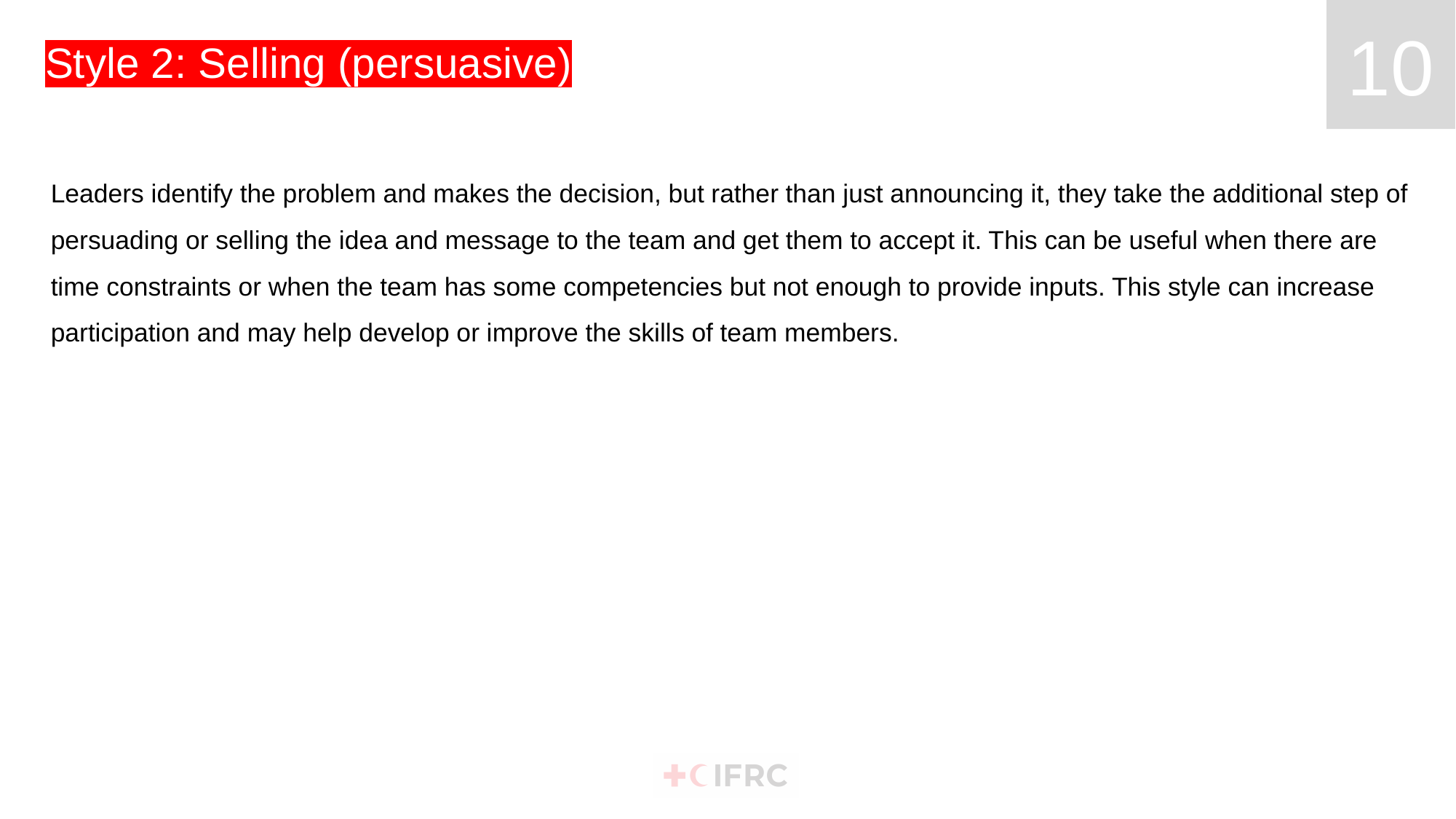

# Style 2: Selling (persuasive)
Leaders identify the problem and makes the decision, but rather than just announcing it, they take the additional step of persuading or selling the idea and message to the team and get them to accept it. This can be useful when there are time constraints or when the team has some competencies but not enough to provide inputs. This style can increase participation and may help develop or improve the skills of team members.